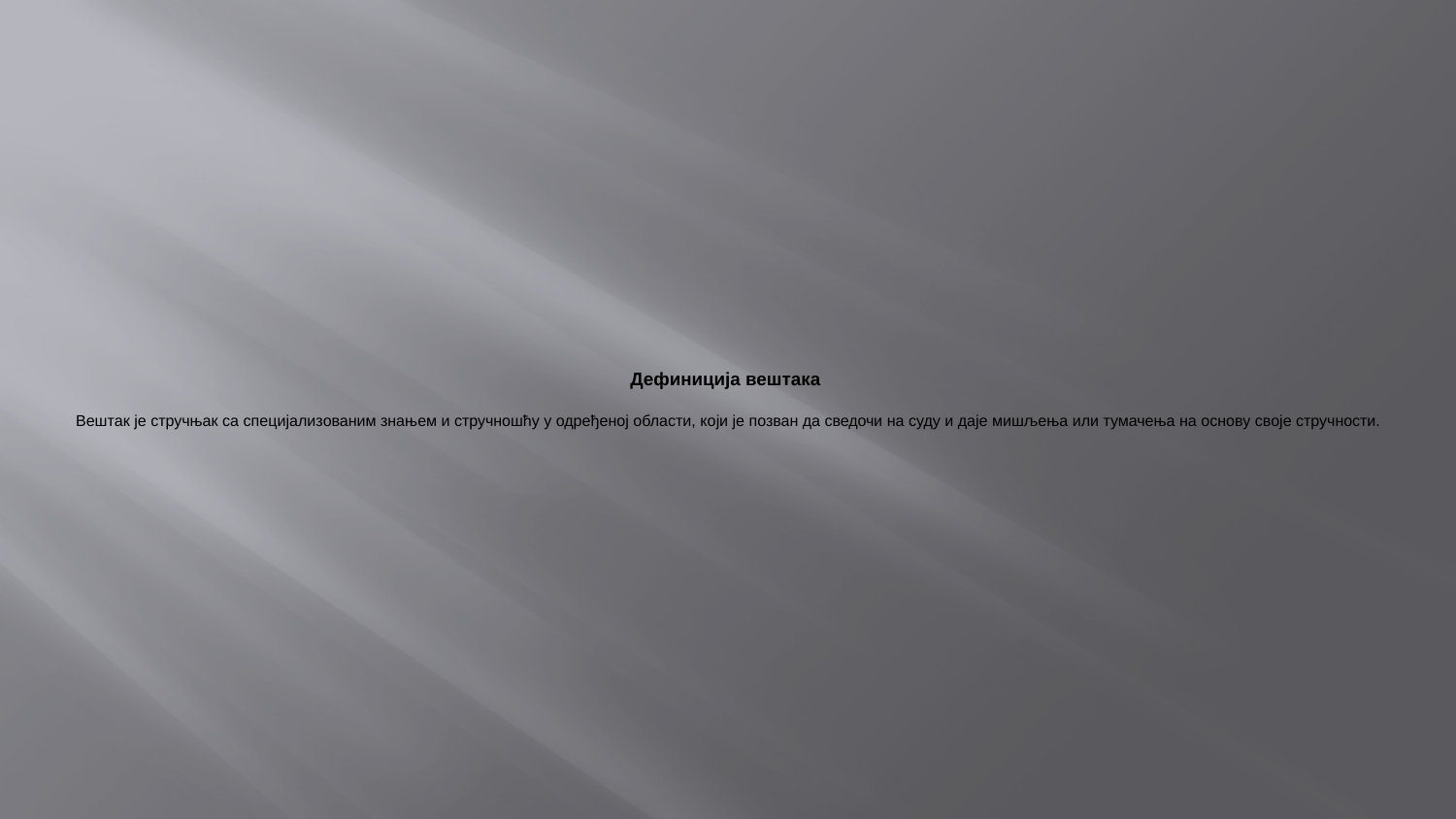

# Дефиниција вештака Вештак је стручњак са специјализованим знањем и стручношћу у одређеној области, који је позван да сведочи на суду и даје мишљења или тумачења на основу своје стручности.